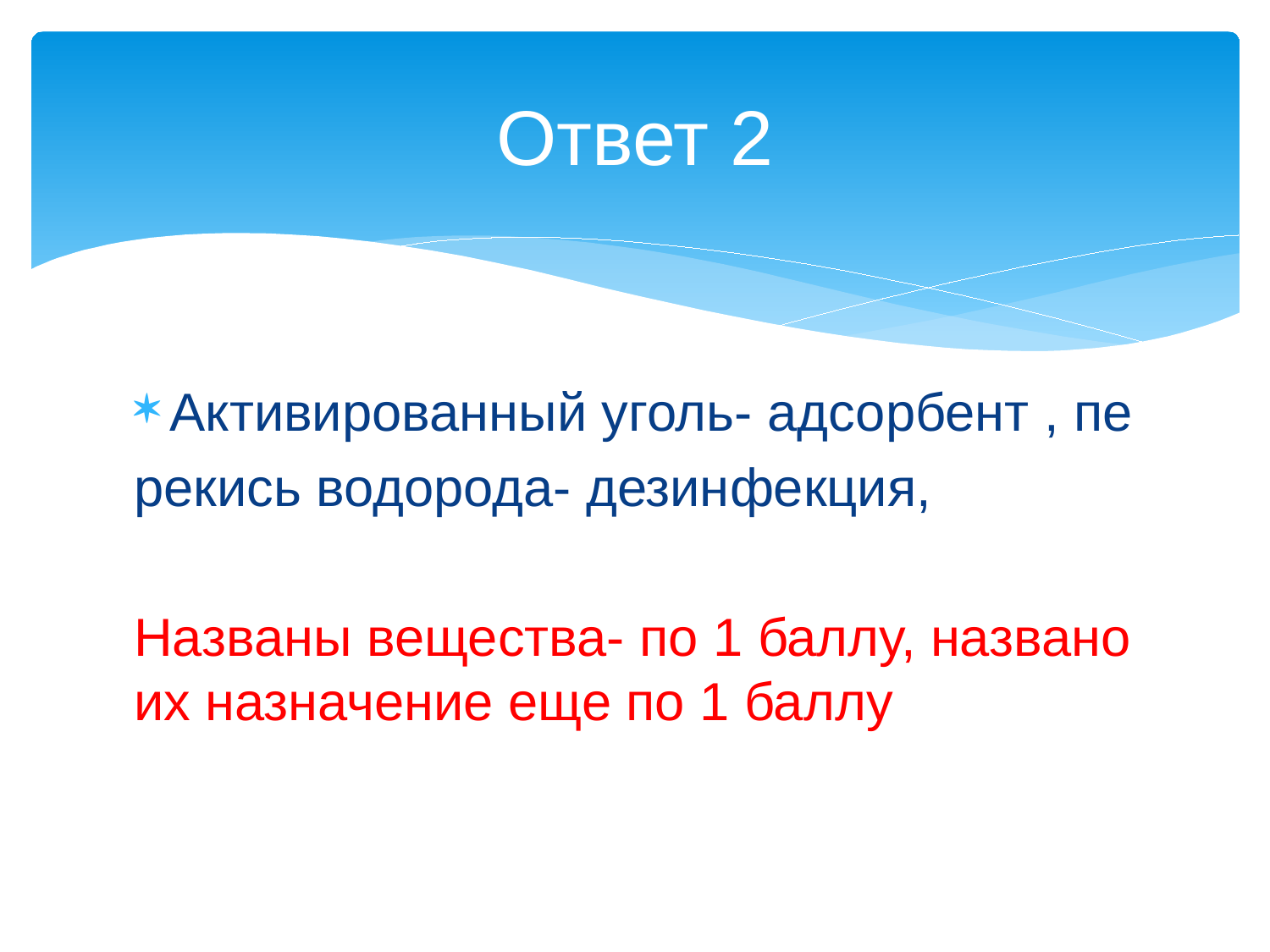

# Ответ 2
Активированный уголь- адсорбент , пе
рекись водорода- дезинфекция,

Названы вещества- по 1 баллу, названо их назначение еще по 1 баллу